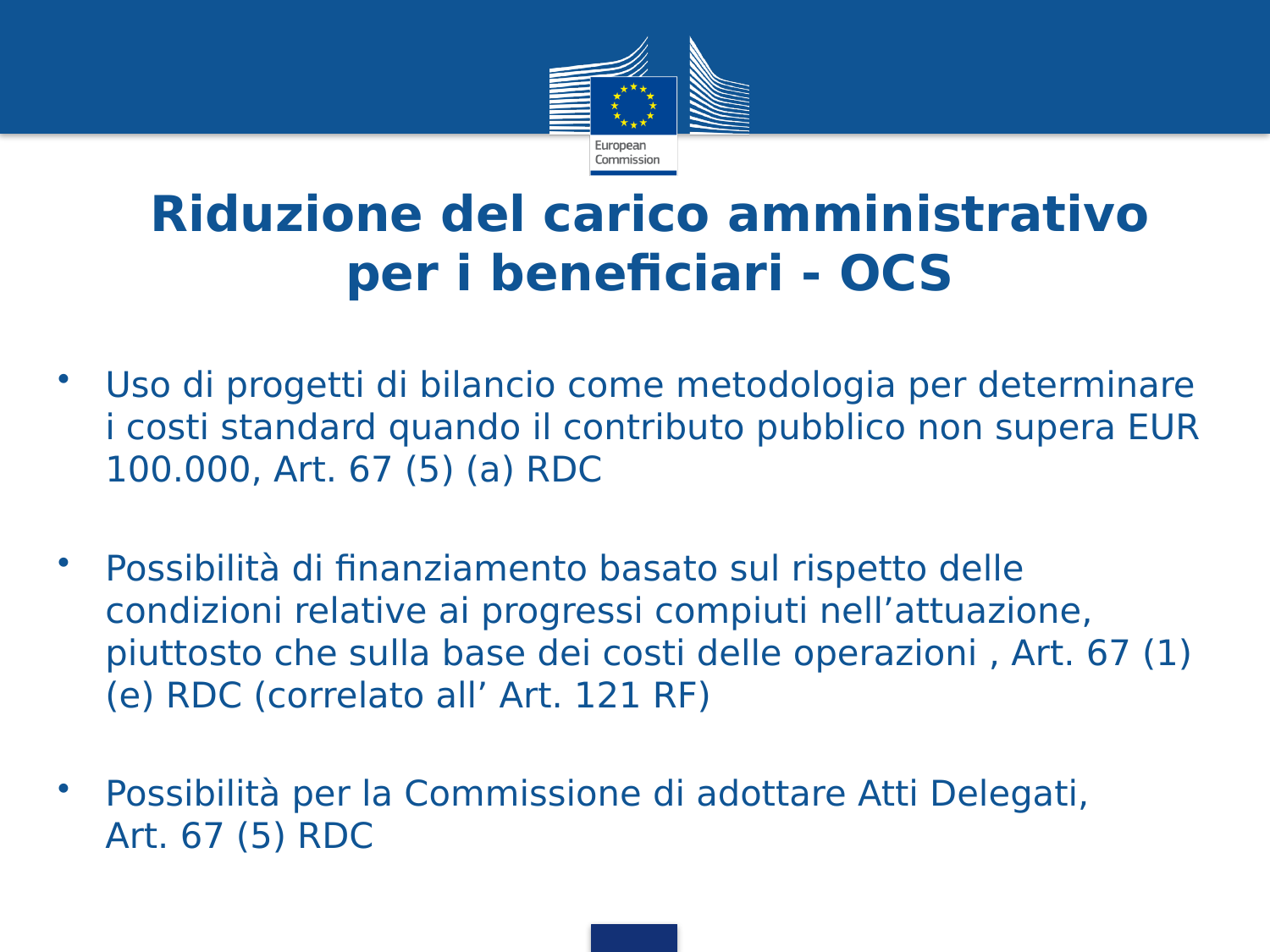

# Riduzione del carico amministrativo per i beneficiari - OCS

Uso di progetti di bilancio come metodologia per determinare i costi standard quando il contributo pubblico non supera EUR 100.000, Art. 67 (5) (a) RDC

Possibilità di finanziamento basato sul rispetto delle condizioni relative ai progressi compiuti nell’attuazione, piuttosto che sulla base dei costi delle operazioni , Art. 67 (1)(e) RDC (correlato all’ Art. 121 RF)

Possibilità per la Commissione di adottare Atti Delegati,
Art. 67 (5) RDC